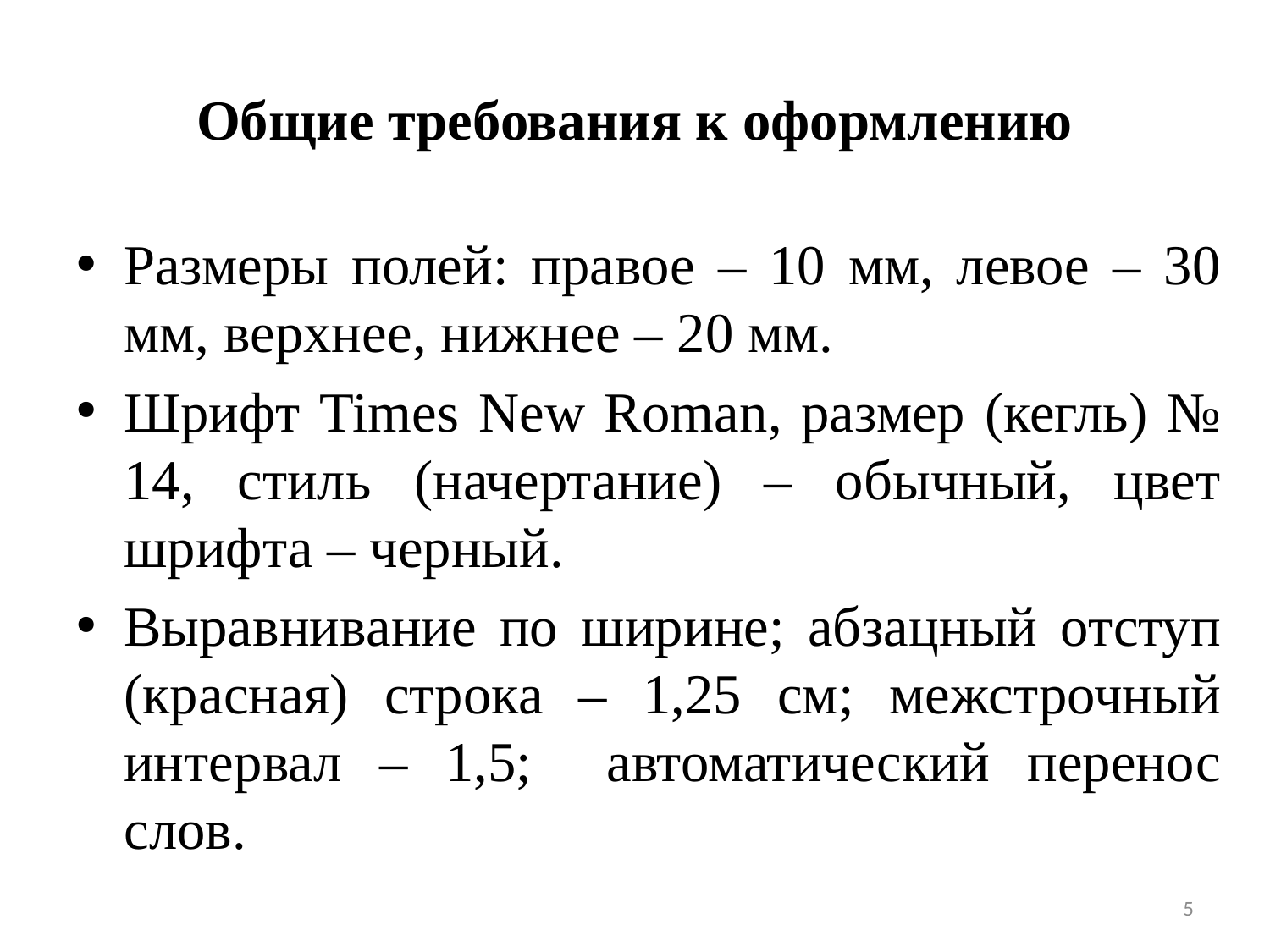

# Общие требования к оформлению
Размеры полей: правое – 10 мм, левое – 30 мм, верхнее, нижнее – 20 мм.
Шрифт Times New Roman, размер (кегль) № 14, стиль (начертание) – обычный, цвет шрифта – черный.
Выравнивание по ширине; абзацный отступ (красная) строка – 1,25 см; межстрочный интервал – 1,5;  автоматический перенос слов.

5